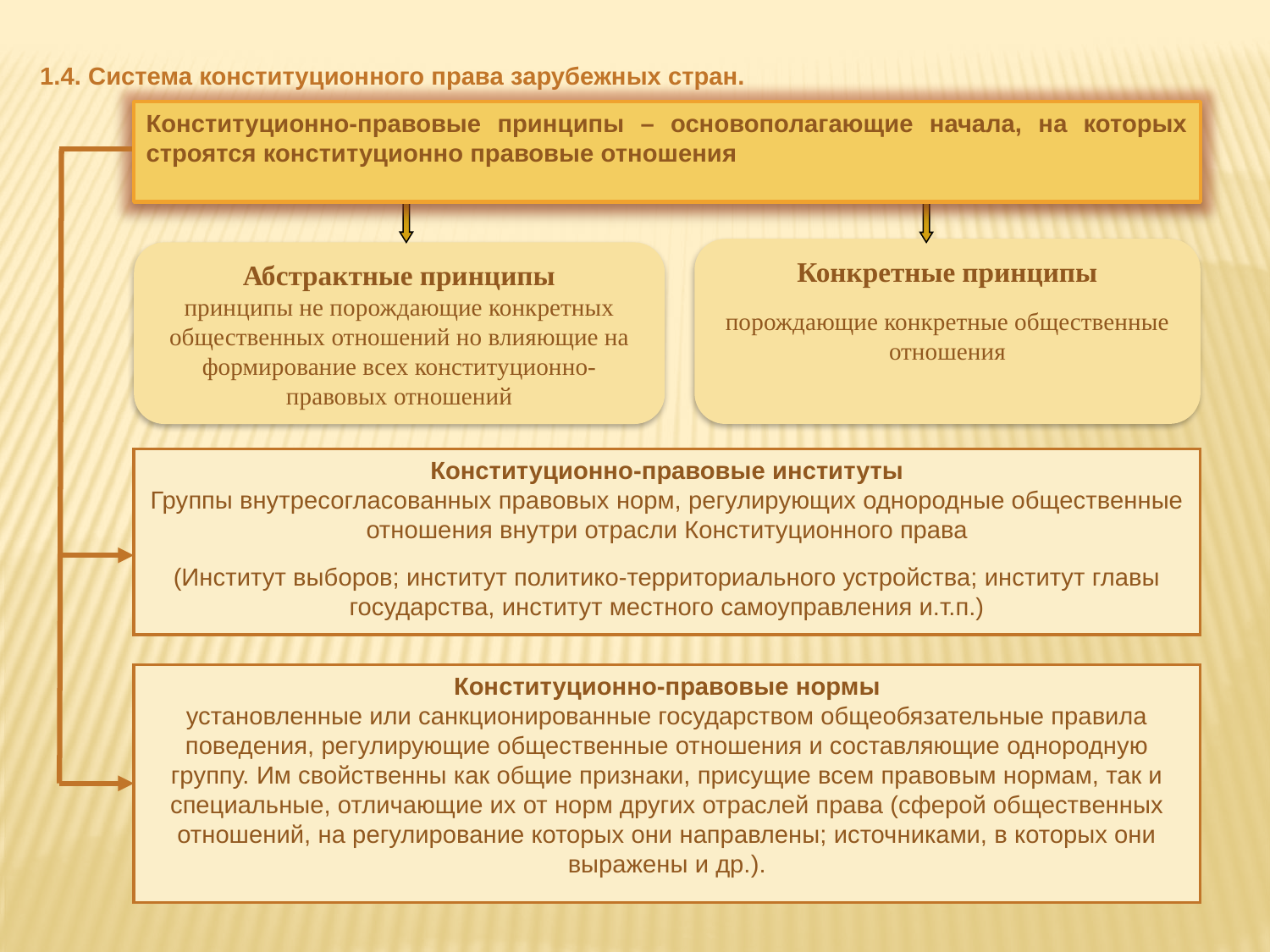

1.4. Система конституционного права зарубежных стран.

Конституционно-правовые принципы – основополагающие начала, на которых строятся конституционно правовые отношения

Конкретные принципы
порождающие конкретные общественные отношения
Абстрактные принципы
принципы не порождающие конкретных общественных отношений но влияющие на формирование всех конституционно-правовых отношений
Конституционно-правовые институты
Группы внутресогласованных правовых норм, регулирующих однородные общественные отношения внутри отрасли Конституционного права
(Институт выборов; институт политико-территориального устройства; институт главы государства, институт местного самоуправления и.т.п.)
Конституционно-правовые нормы
установленные или санкционированные государством общеобязательные правила поведения, регулирующие общественные отношения и составляющие однородную группу. Им свойственны как общие признаки, присущие всем правовым нормам, так и специальные, отличающие их от норм других отраслей права (сферой общественных отношений, на регулирование которых они направлены; источниками, в которых они выражены и др.).